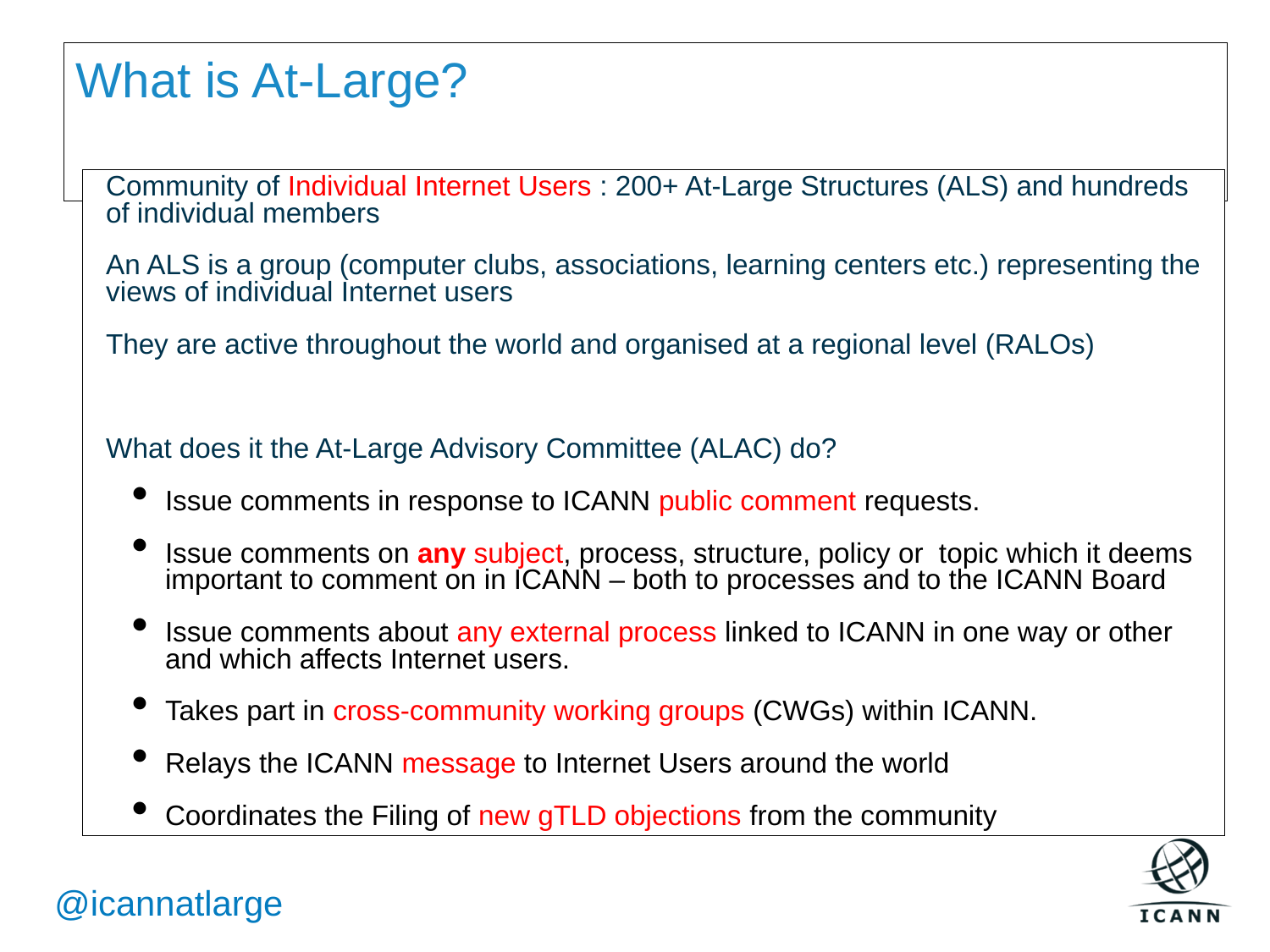

What is At-Large?
Community of Individual Internet Users : 200+ At-Large Structures (ALS) and hundreds of individual members
An ALS is a group (computer clubs, associations, learning centers etc.) representing the views of individual Internet users
They are active throughout the world and organised at a regional level (RALOs)

What does it the At-Large Advisory Committee (ALAC) do?
Issue comments in response to ICANN public comment requests.
Issue comments on any subject, process, structure, policy or  topic which it deems important to comment on in ICANN – both to processes and to the ICANN Board
Issue comments about any external process linked to ICANN in one way or other and which affects Internet users.
Takes part in cross-community working groups (CWGs) within ICANN.
Relays the ICANN message to Internet Users around the world
Coordinates the Filing of new gTLD objections from the community